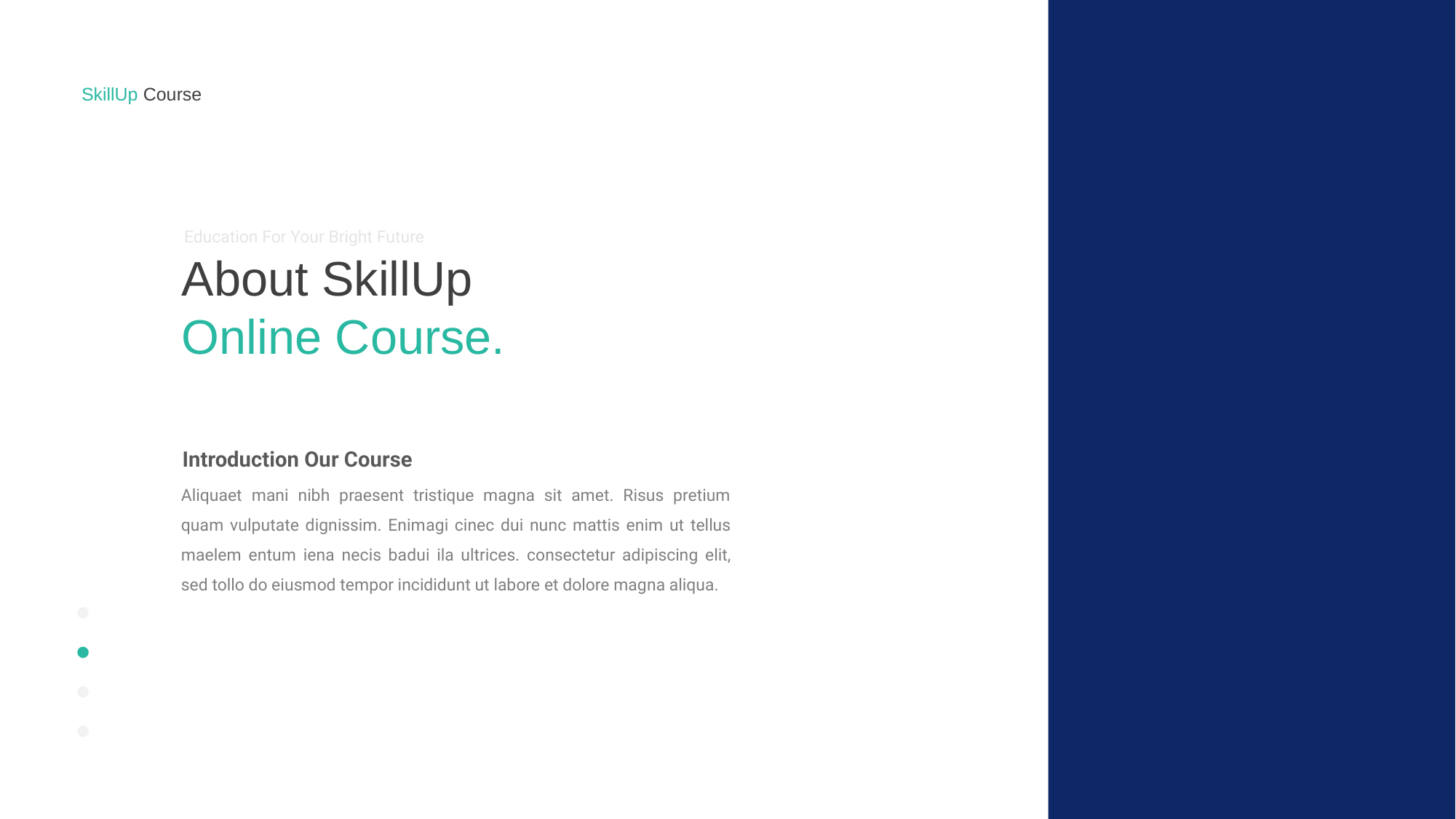

SkillUp Course

Education For Your Bright Future
About SkillUp Online Course.
Introduction Our Course
Aliquaet mani nibh praesent tristique magna sit amet. Risus pretium quam vulputate dignissim. Enimagi cinec dui nunc mattis enim ut tellus maelem entum iena necis badui ila ultrices. consectetur adipiscing elit, sed tollo do eiusmod tempor incididunt ut labore et dolore magna aliqua.